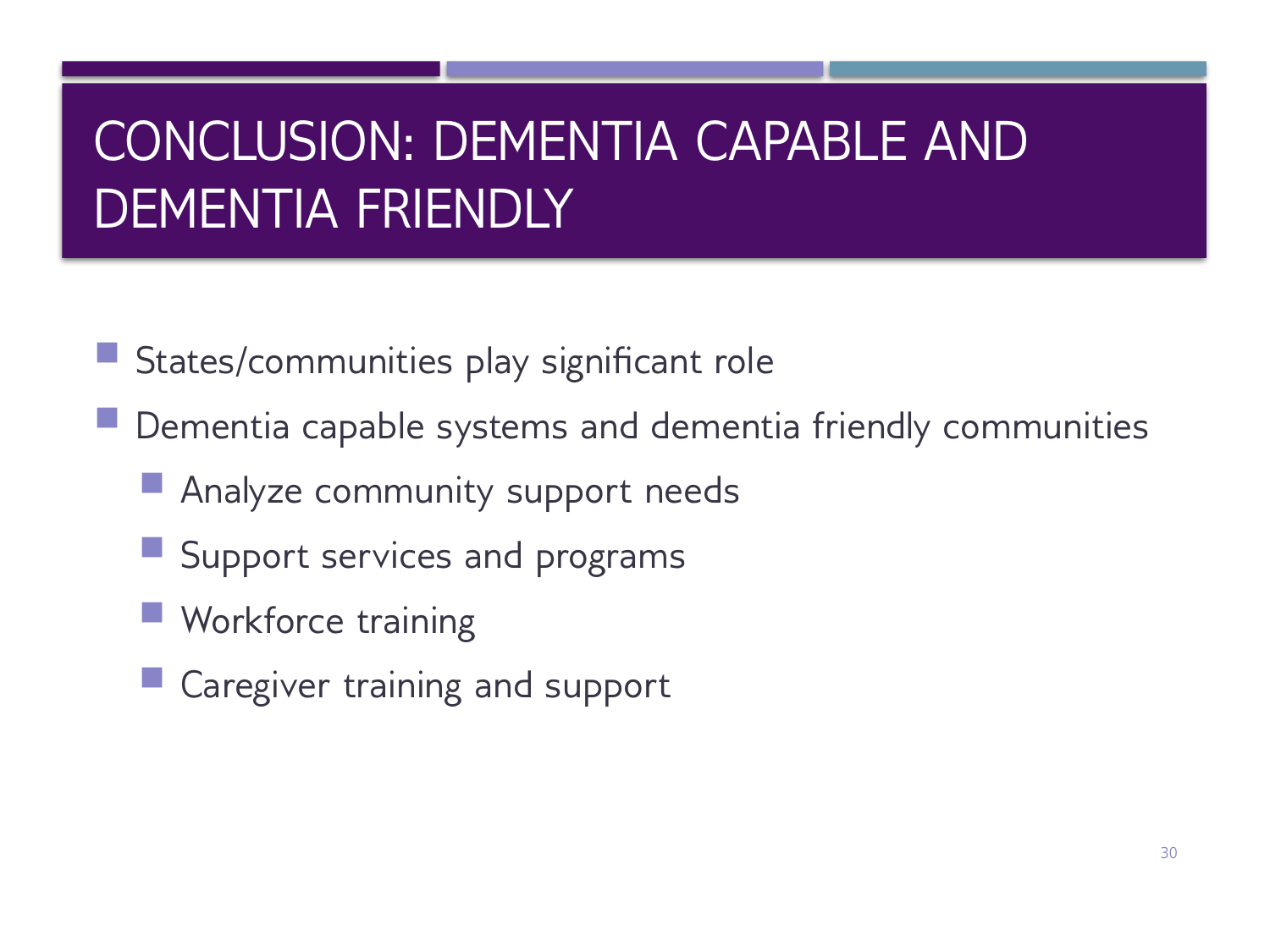

# Conclusion: Dementia Capable and dementia friendly
States/communities play significant role
Dementia capable systems and dementia friendly communities
Analyze community support needs
Support services and programs
Workforce training
Caregiver training and support

30